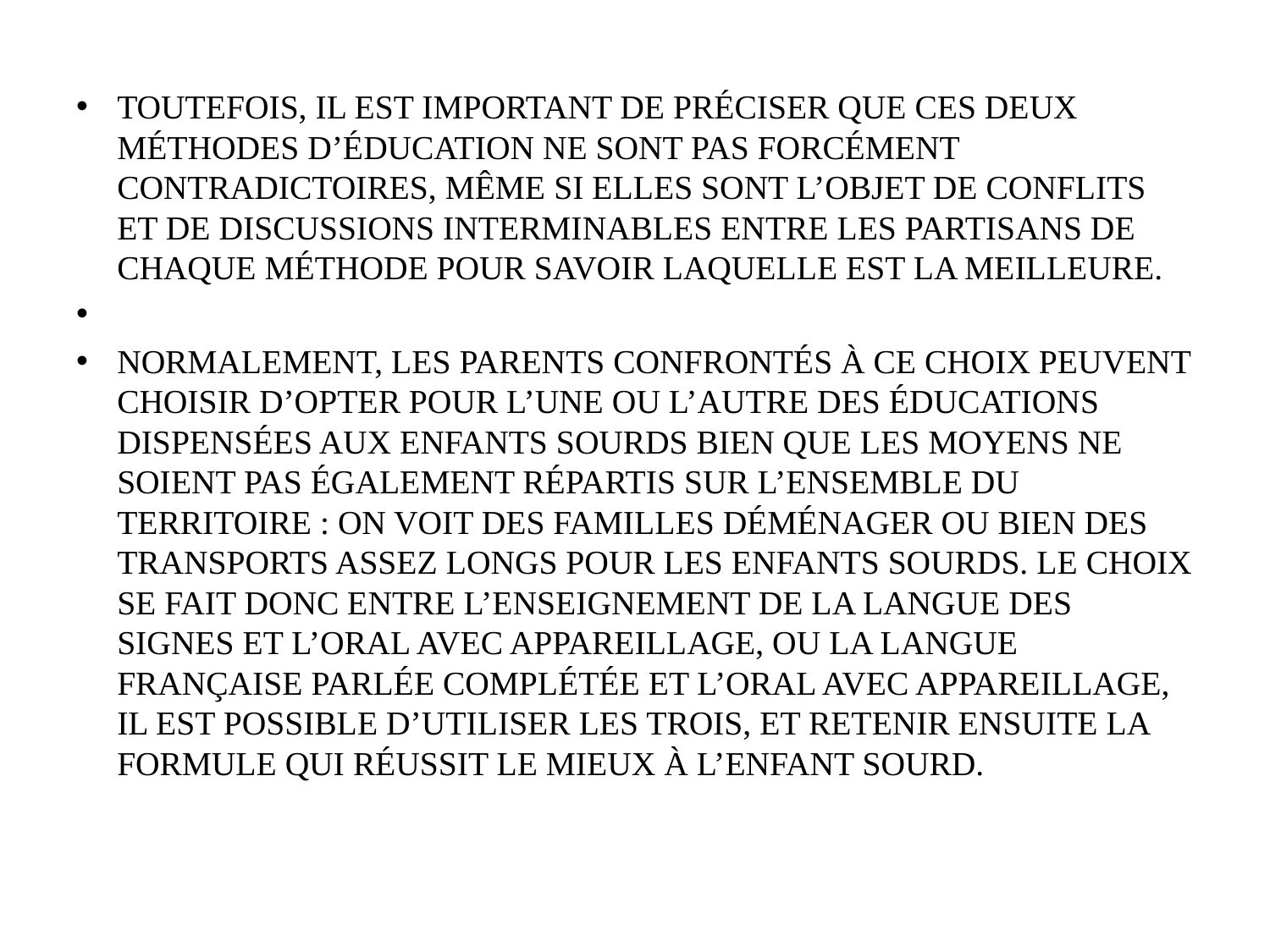

Toutefois, il est important de préciser que ces deux méthodes d’éducation ne sont pas forcément contradictoires, même si elles sont l’objet de conflits et de discussions interminables entre les partisans de chaque méthode pour savoir laquelle est la meilleure.

Normalement, les parents confrontés à ce choix peuvent choisir d’opter pour l’une ou l’autre des éducations dispensées aux enfants sourds bien que les moyens ne soient pas également répartis sur l’ensemble du territoire : on voit des familles déménager ou bien des transports assez longs pour les enfants sourds. Le choix se fait donc entre l’enseignement de la langue des signes et l’oral avec appareillage, ou la Langue française Parlée complétée et l’oral avec appareillage, il est possible d’utiliser les trois, et retenir ensuite la formule qui réussit le mieux à l’enfant sourd.